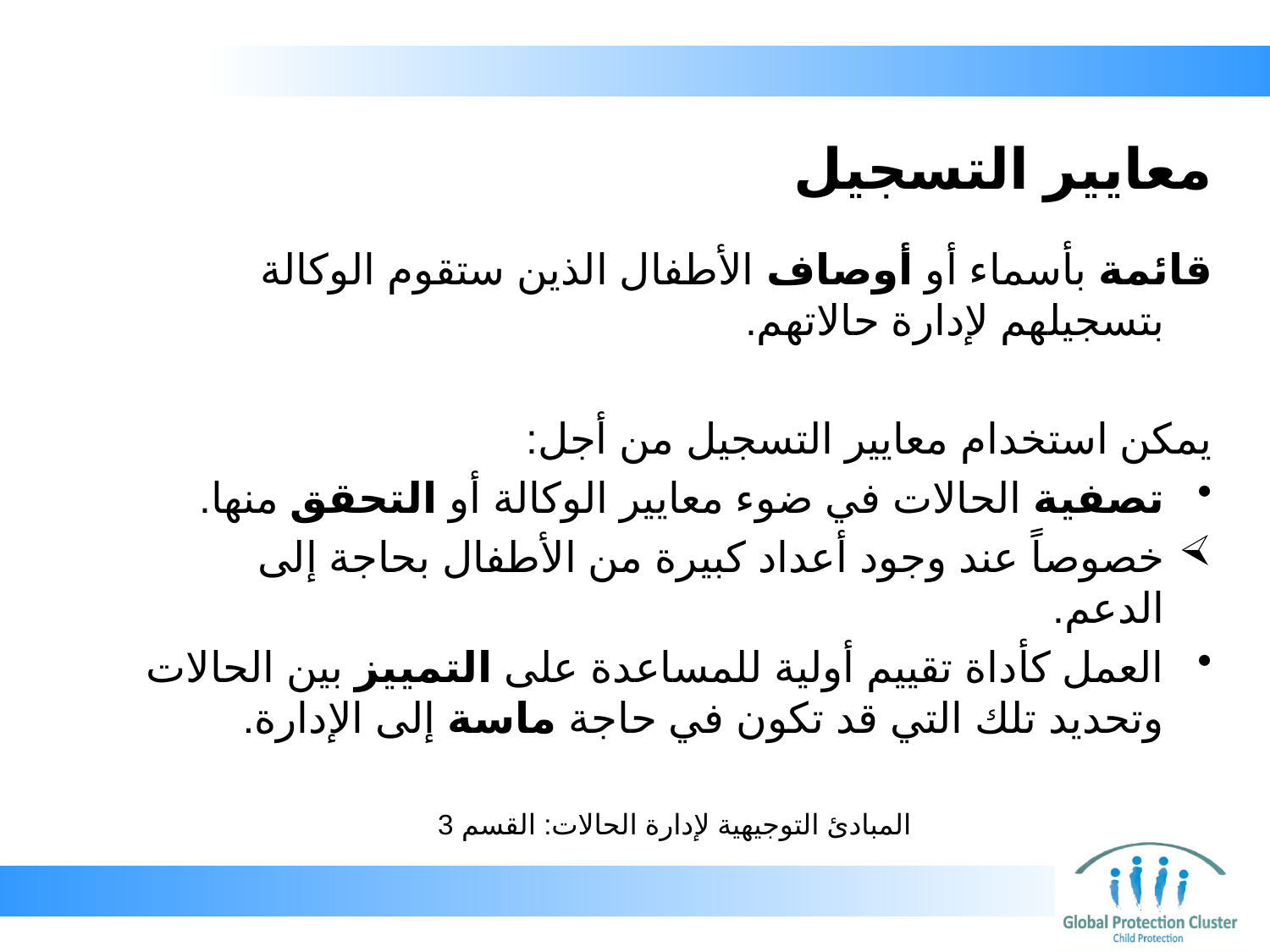

# معايير التسجيل
قائمة بأسماء أو أوصاف الأطفال الذين ستقوم الوكالة بتسجيلهم لإدارة حالاتهم.

يمكن استخدام معايير التسجيل من أجل:
تصفية الحالات في ضوء معايير الوكالة أو التحقق منها.
خصوصاً عند وجود أعداد كبيرة من الأطفال بحاجة إلى الدعم.
العمل كأداة تقييم أولية للمساعدة على التمييز بين الحالات وتحديد تلك التي قد تكون في حاجة ماسة إلى الإدارة.

المبادئ التوجيهية لإدارة الحالات: القسم 3